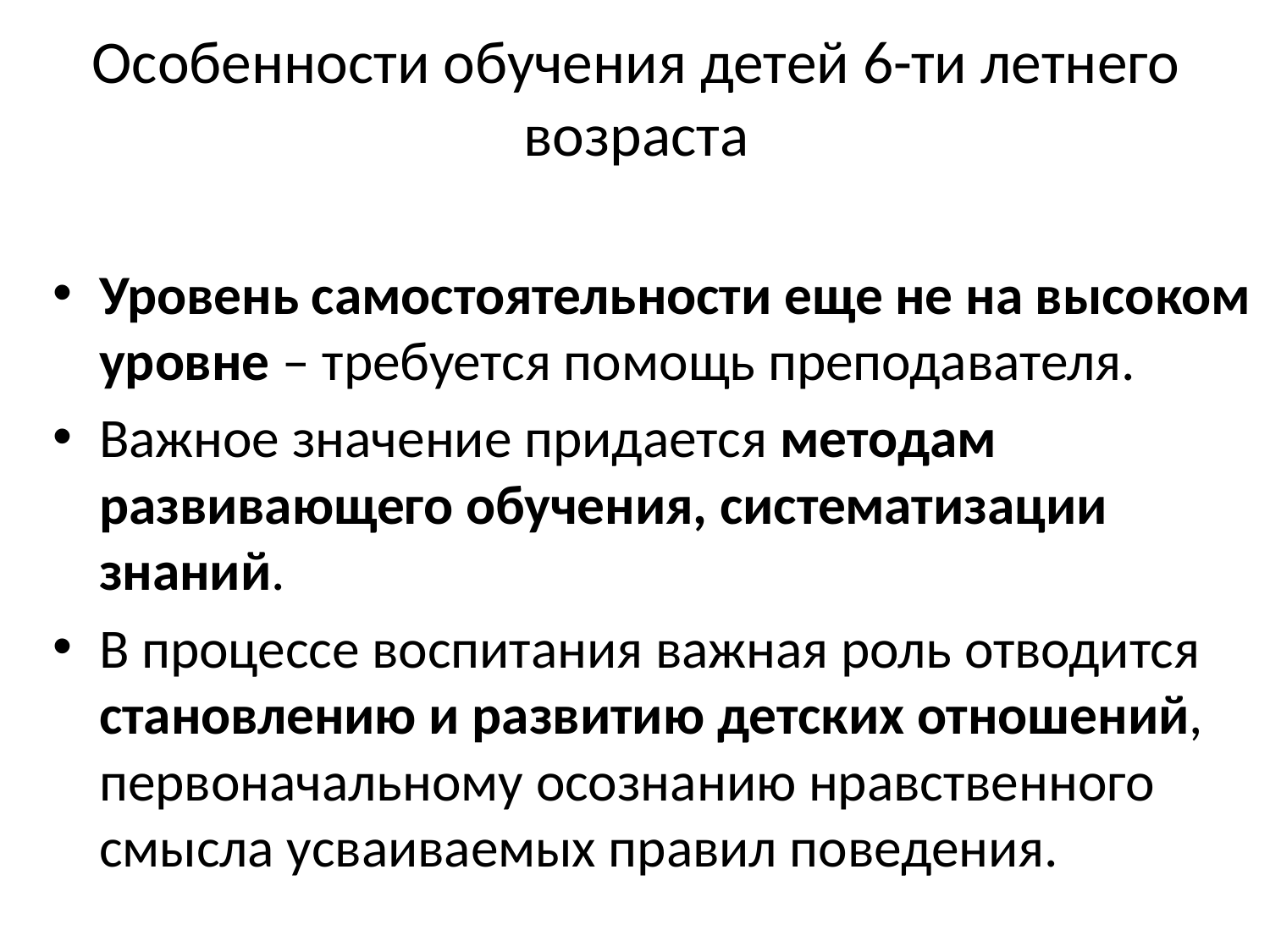

# Особенности обучения детей 6-ти летнего возраста
Уровень самостоятельности еще не на высоком уровне – требуется помощь преподавателя.
Важное значение придается методам развивающего обучения, систематизации знаний.
В процессе воспитания важная роль отводится становлению и развитию детских отношений, первоначальному осознанию нравственного смысла усваиваемых правил поведения.